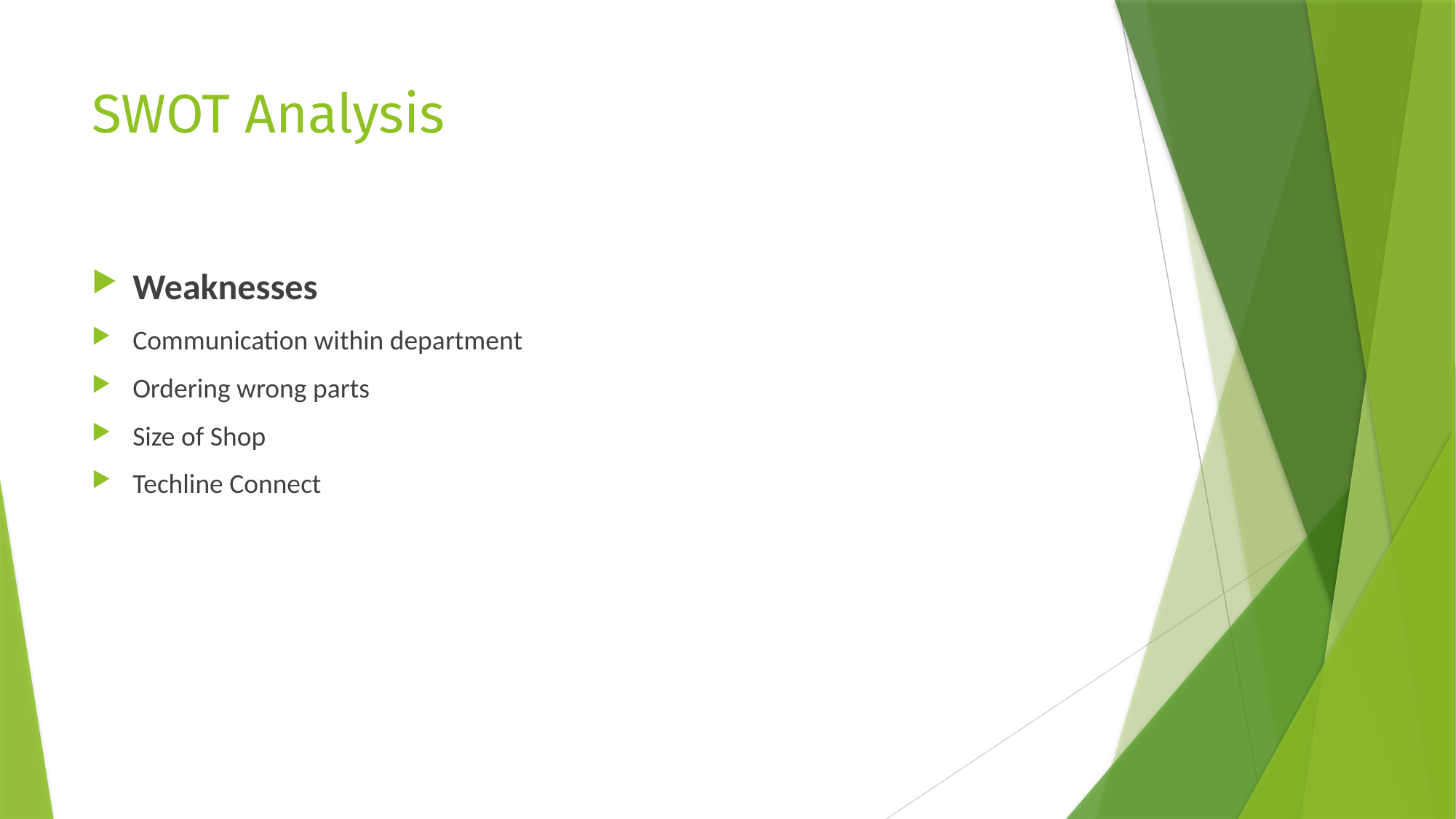

# SWOT Analysis
Weaknesses
Communication within department
Ordering wrong parts
Size of Shop
Techline Connect